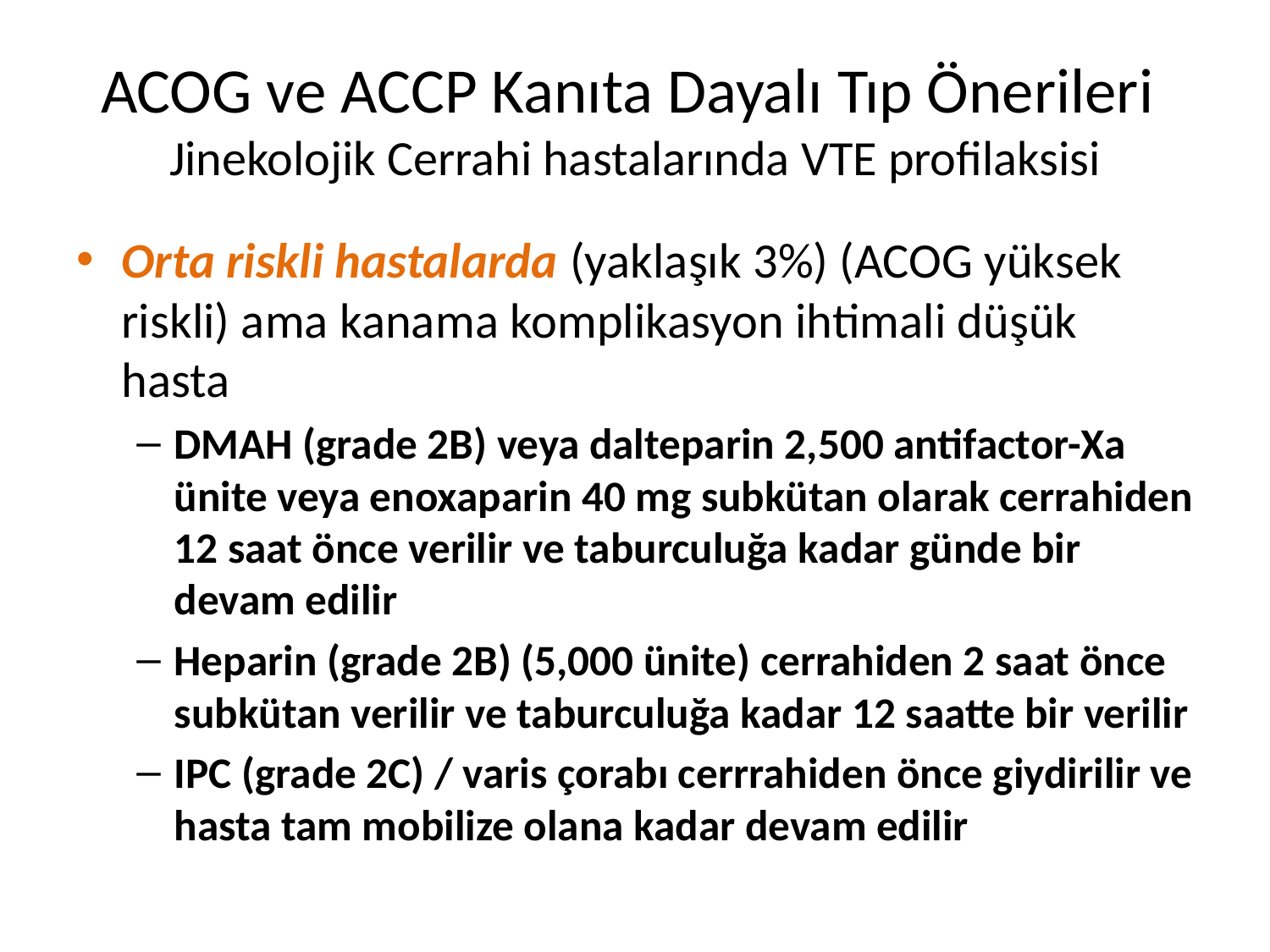

# ACOG ve ACCP Kanıta Dayalı Tıp Önerileri Jinekolojik Cerrahi hastalarında VTE profilaksisi
Orta riskli hastalarda (yaklaşık 3%) (ACOG yüksek riskli) ama kanama komplikasyon ihtimali düşük hasta
DMAH (grade 2B) veya dalteparin 2,500 antifactor-Xa ünite veya enoxaparin 40 mg subkütan olarak cerrahiden 12 saat önce verilir ve taburculuğa kadar günde bir devam edilir
Heparin (grade 2B) (5,000 ünite) cerrahiden 2 saat önce subkütan verilir ve taburculuğa kadar 12 saatte bir verilir
IPC (grade 2C) / varis çorabı cerrrahiden önce giydirilir ve hasta tam mobilize olana kadar devam edilir